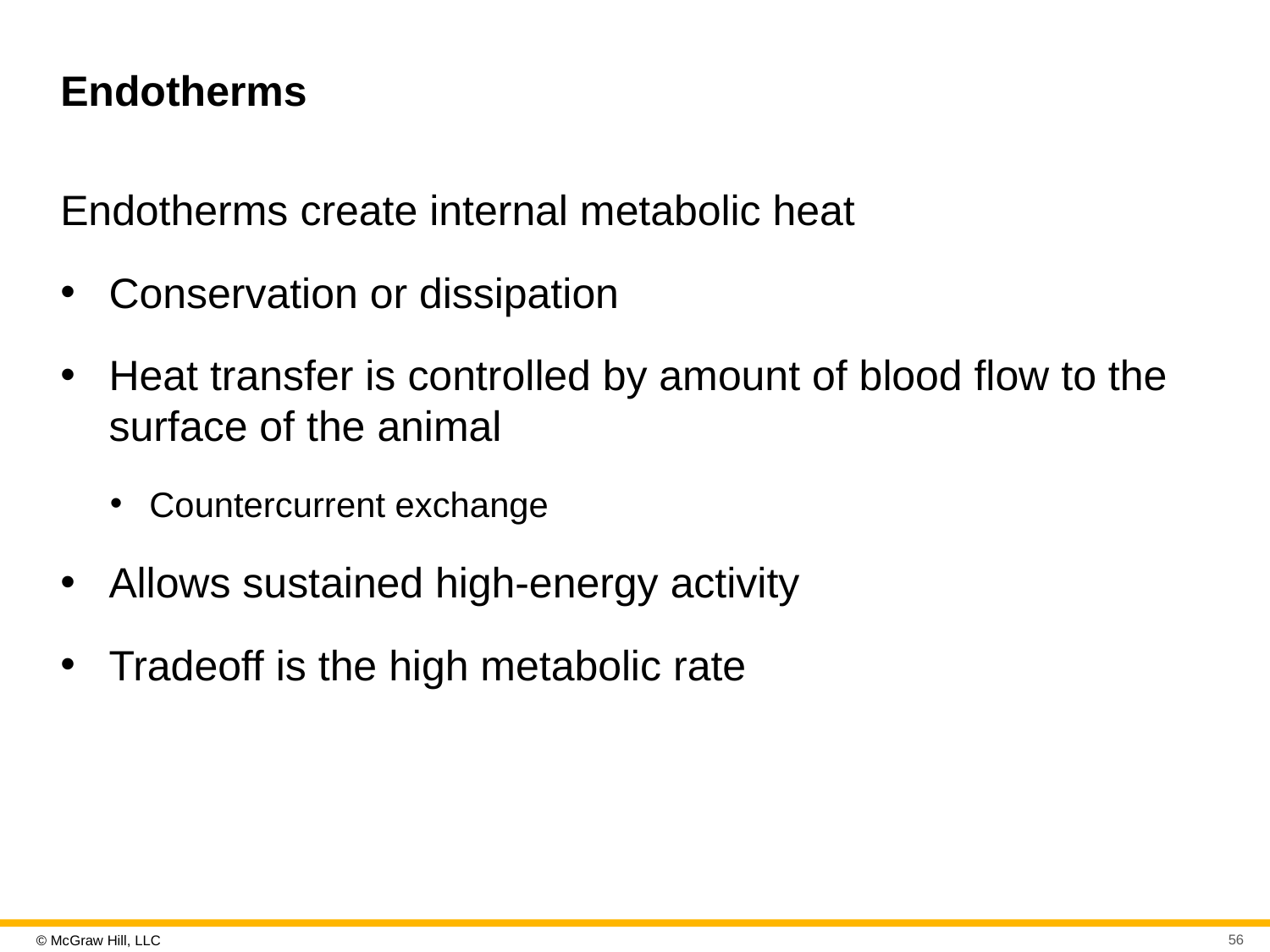

# Endotherms
Endotherms create internal metabolic heat
Conservation or dissipation
Heat transfer is controlled by amount of blood flow to the surface of the animal
Countercurrent exchange
Allows sustained high-energy activity
Tradeoff is the high metabolic rate
56